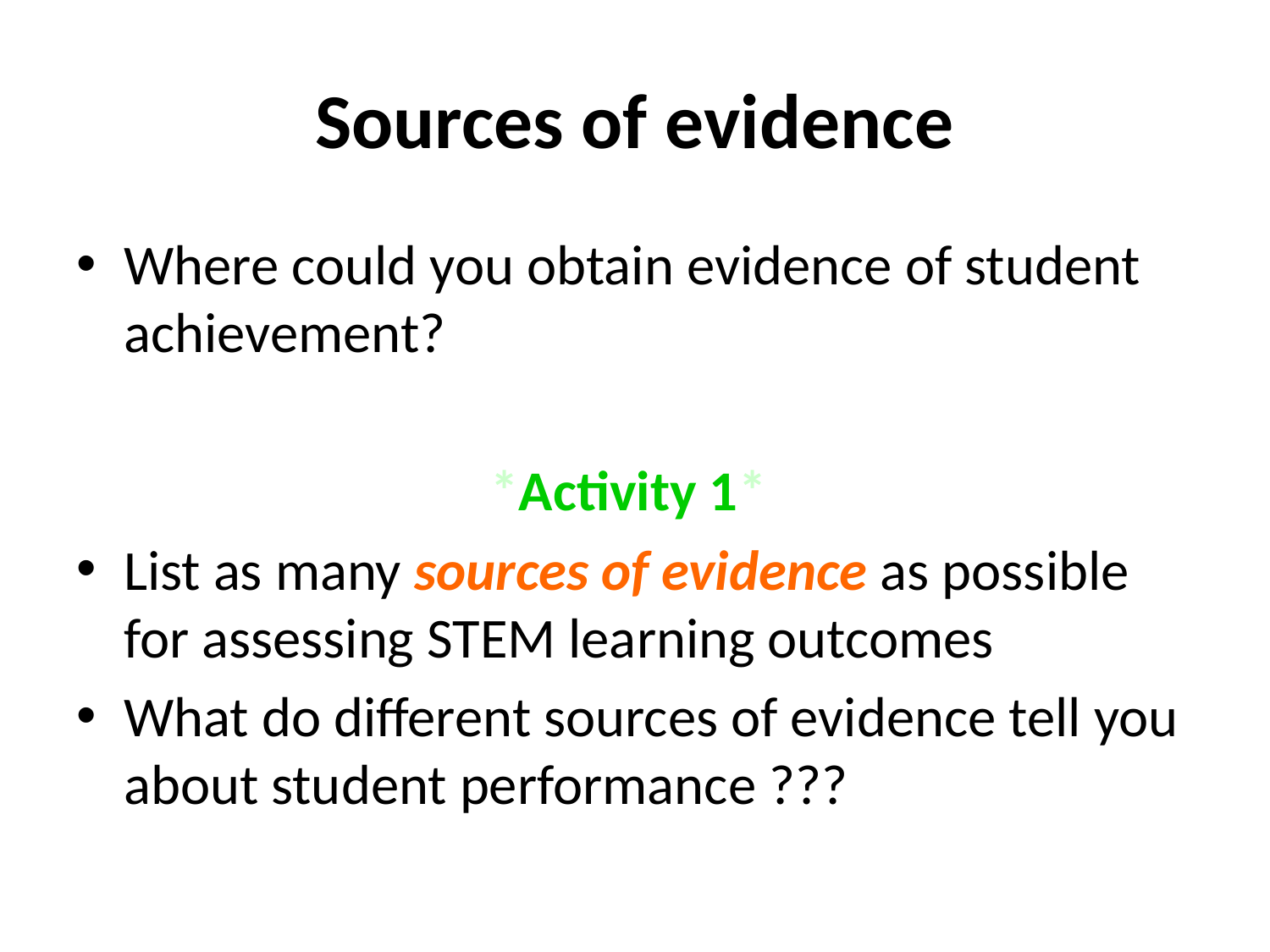

# Sources of evidence
Where could you obtain evidence of student achievement?

*Activity 1*
List as many sources of evidence as possible for assessing STEM learning outcomes
What do different sources of evidence tell you about student performance ???